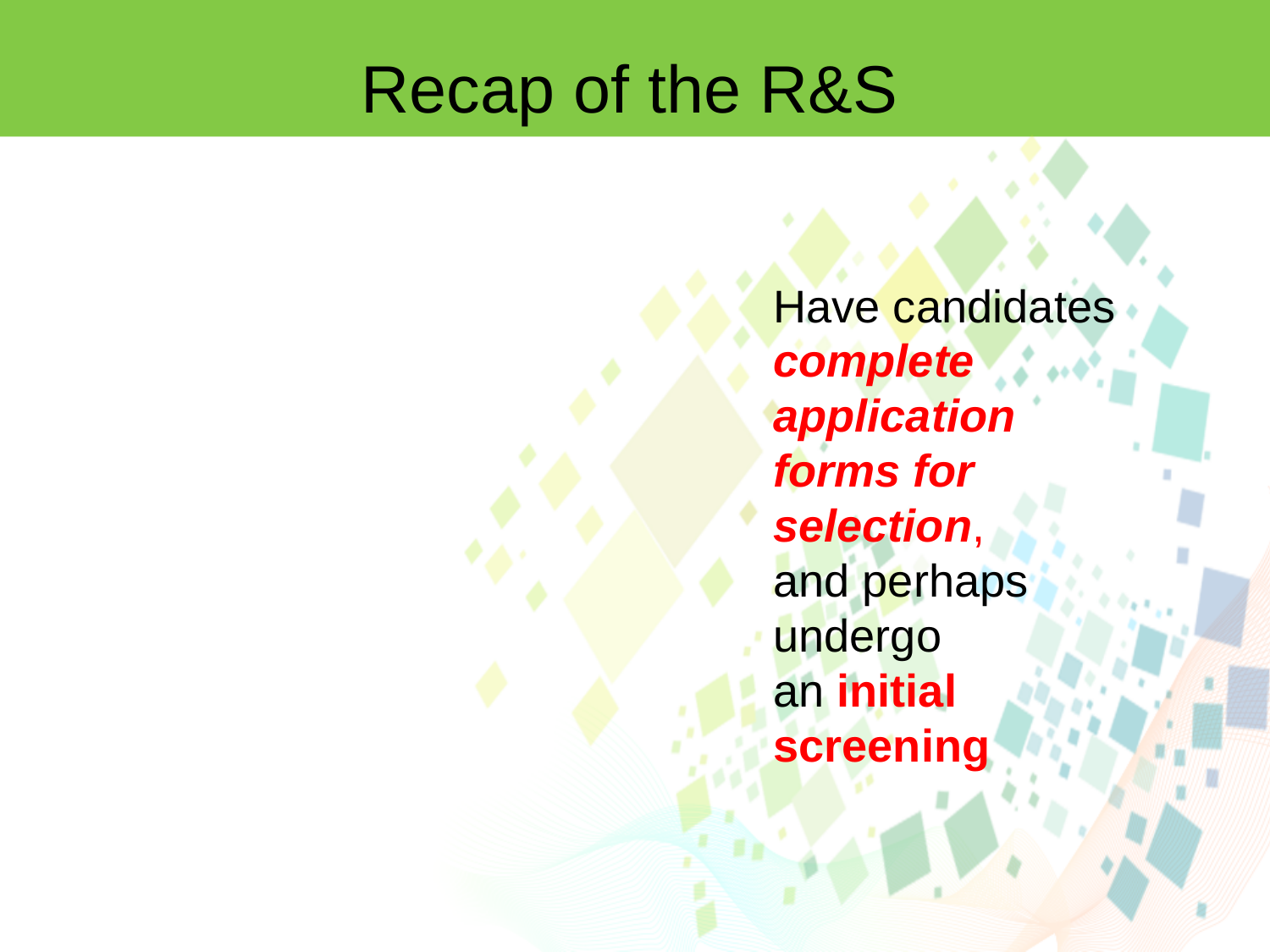

Recap of the R&S
Have candidates
complete application
forms for selection,
and perhaps undergo
an initial screening